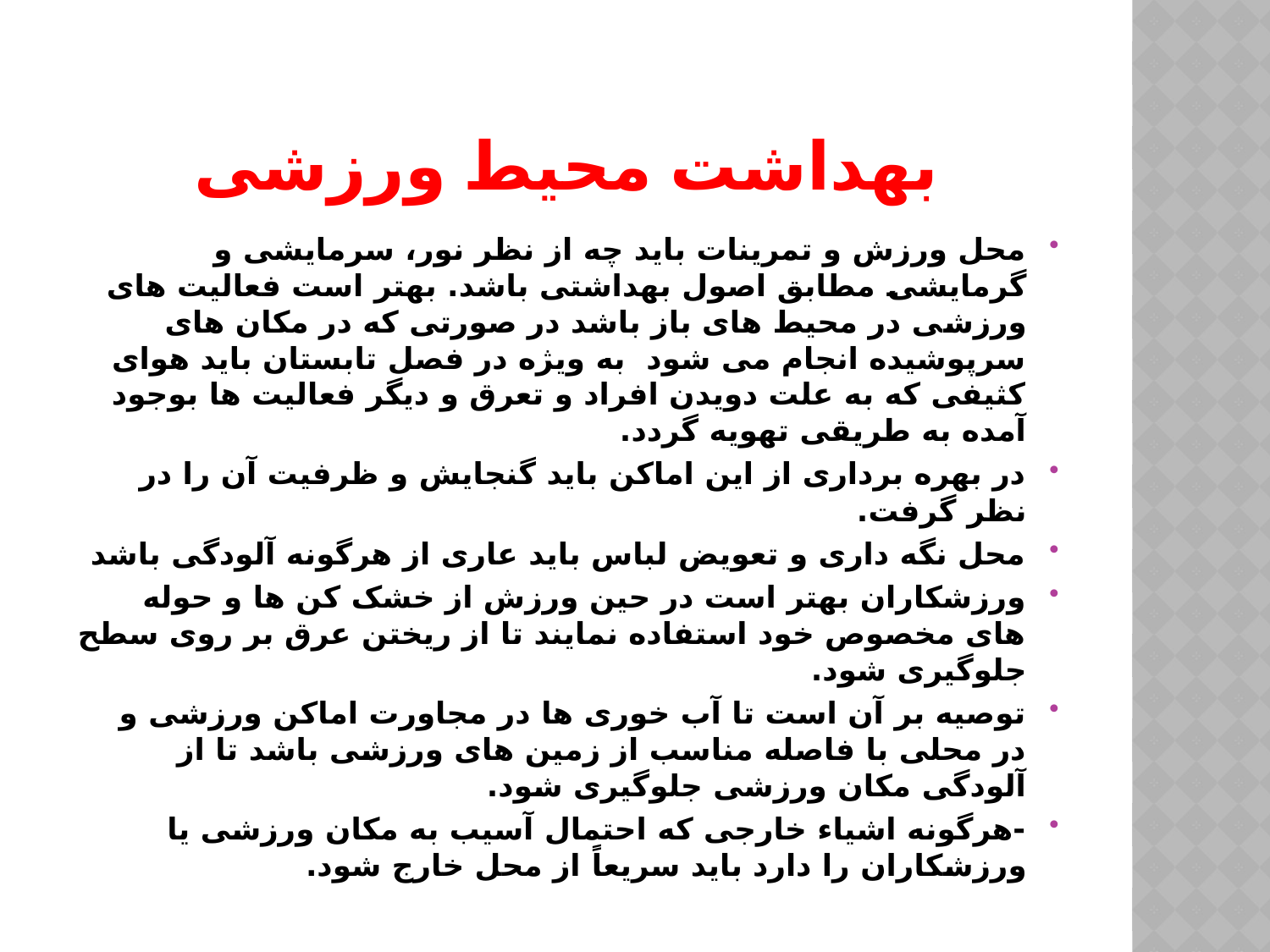

# بهداشت محیط ورزشی
محل ورزش و تمرینات باید چه از نظر نور، سرمایشی و گرمایشی مطابق اصول بهداشتی باشد. بهتر است فعالیت های ورزشی در محیط های باز باشد در صورتی که در مکان های سرپوشیده انجام می شود  به ویژه در فصل تابستان باید هوای کثیفی که به علت دویدن افراد و تعرق و دیگر فعالیت ها بوجود آمده به طریقی تهویه گردد.
در بهره برداری از این اماکن باید گنجایش و ظرفیت آن را در نظر گرفت.
محل نگه داری و تعویض لباس باید عاری از هرگونه آلودگی باشد
ورزشکاران بهتر است در حين ورزش از خشک کن ها و حوله های مخصوص خود استفاده نمایند تا از ریختن عرق بر روی سطح جلوگيری شود.
توصيه بر آن است تا آب خوری ها در مجاورت اماکن ورزشی و در محلی با فاصله مناسب از زمين های ورزشی باشد تا از آلودگی مکان ورزشی جلوگيری شود.
-هرگونه اشياء خارجی که احتمال آسيب به مکان ورزشی یا ورزشکاران را دارد باید سریعاً از محل خارج شود.